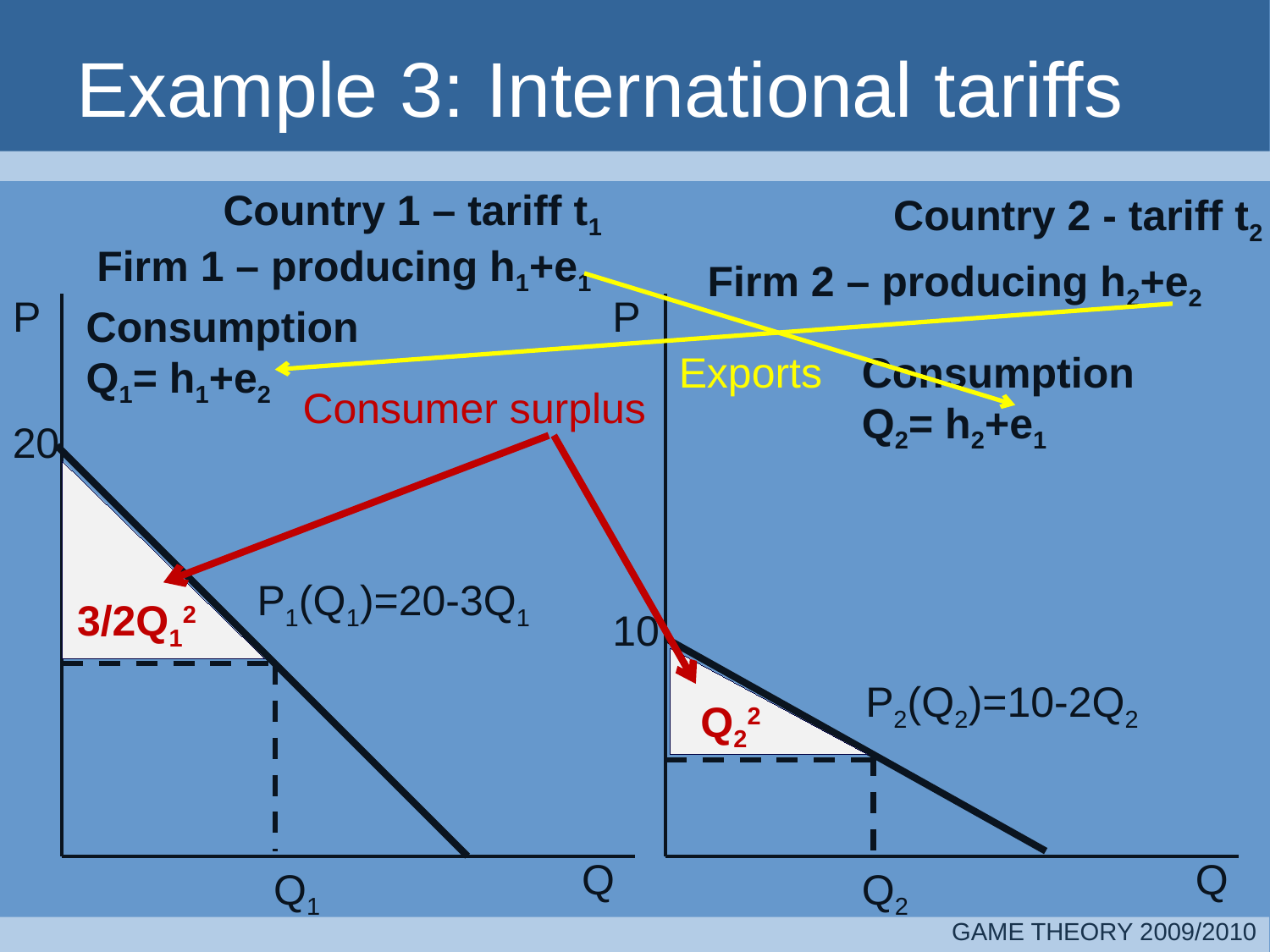

# Example 3: International tariffs
Country 1 – tariff t1
Country 2 - tariff t2
Firm 1 – producing h1+e1
Firm 2 – producing h2+e2
P
P
Consumption
Q1= h1+e2
Exports
Consumption
Q2= h2+e1
Consumer surplus
20

P1(Q1)=20-3Q1
3/2Q12
10

P2(Q2)=10-2Q2
Q22
Q
Q
Q1
Q2
GAME THEORY 2009/2010